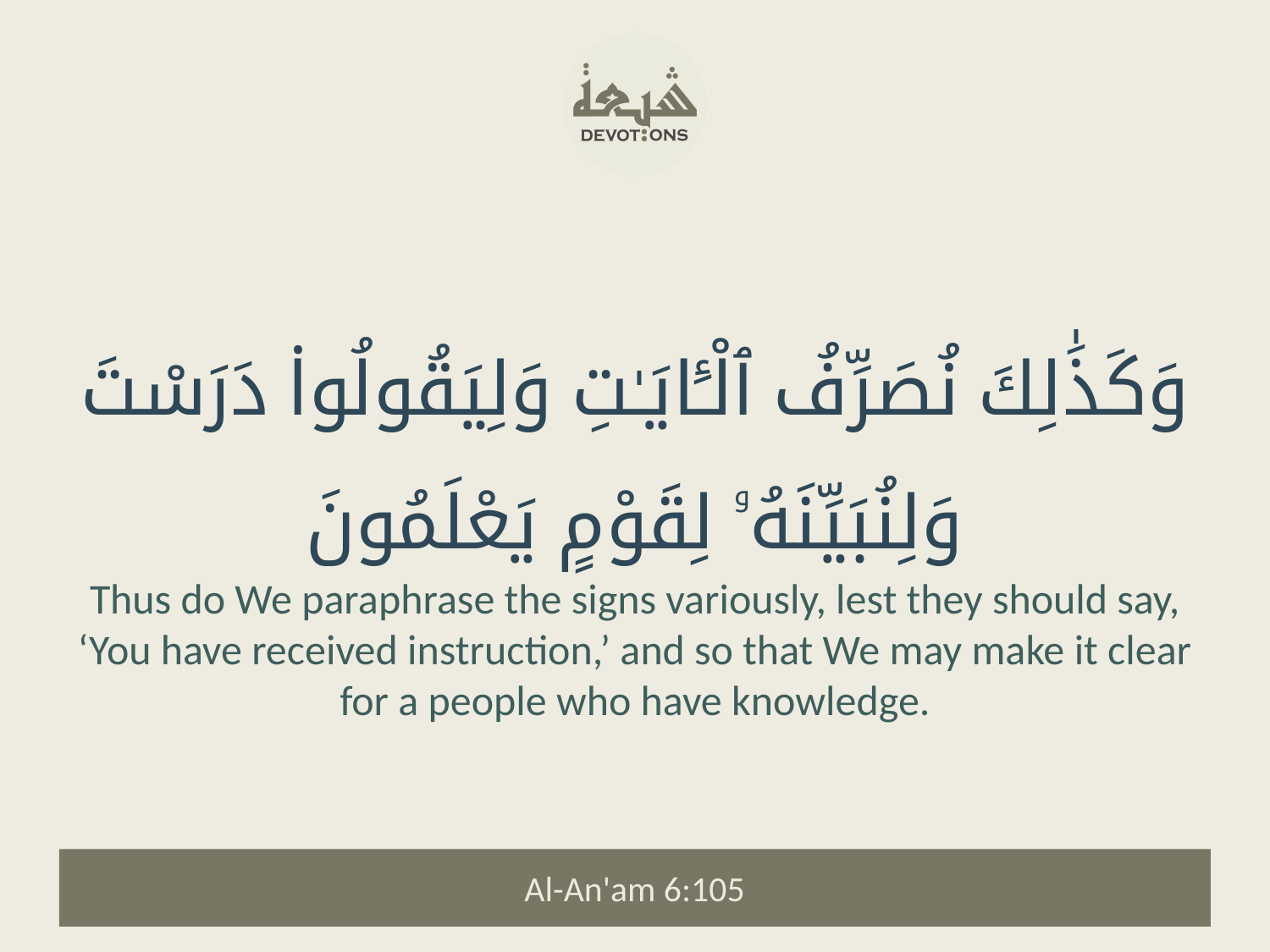

وَكَذَٰلِكَ نُصَرِّفُ ٱلْـَٔايَـٰتِ وَلِيَقُولُوا۟ دَرَسْتَ وَلِنُبَيِّنَهُۥ لِقَوْمٍ يَعْلَمُونَ
Thus do We paraphrase the signs variously, lest they should say, ‘You have received instruction,’ and so that We may make it clear for a people who have knowledge.
Al-An'am 6:105